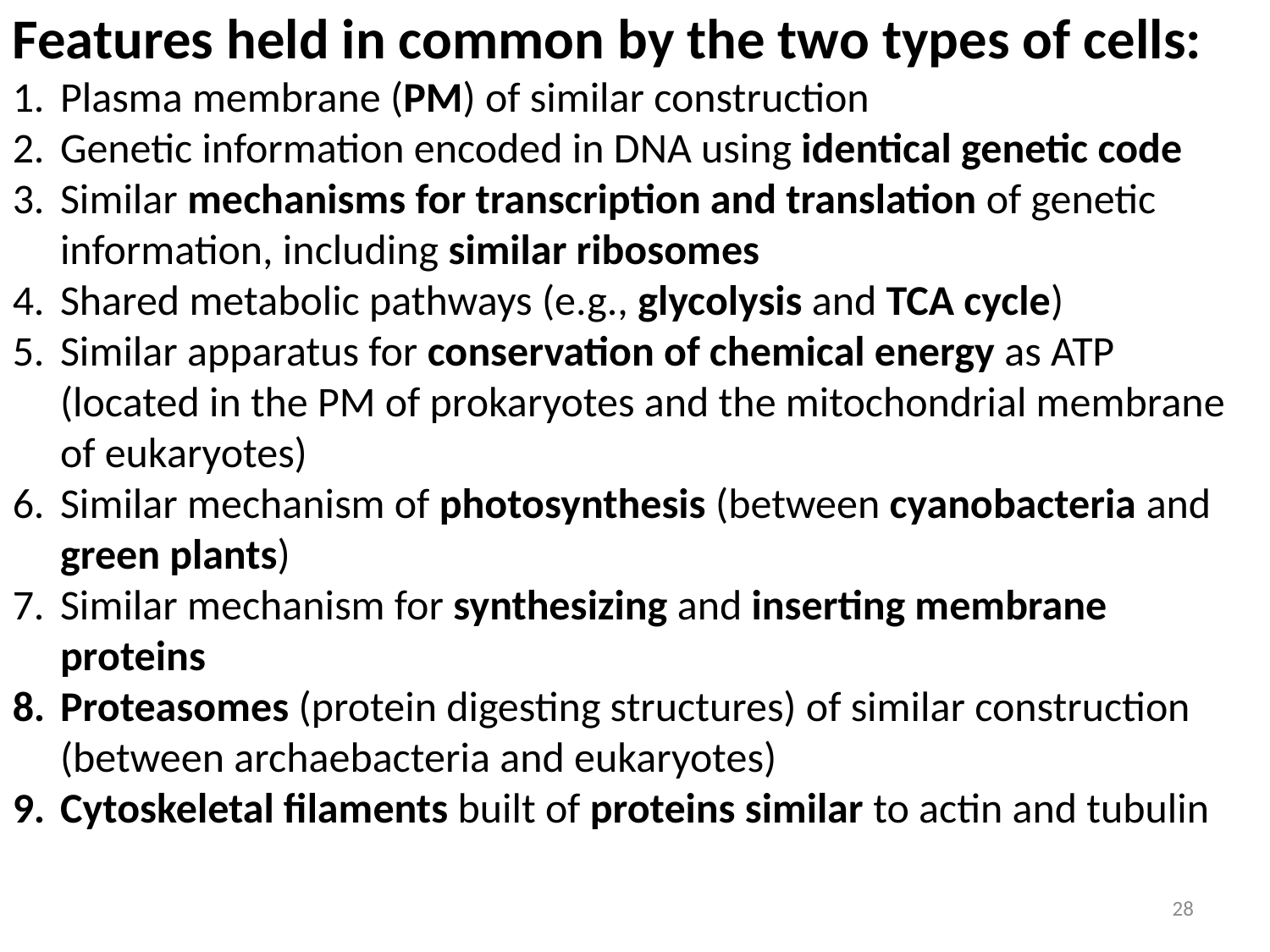

Features held in common by the two types of cells:
Plasma membrane (PM) of similar construction
Genetic information encoded in DNA using identical genetic code
Similar mechanisms for transcription and translation of genetic information, including similar ribosomes
Shared metabolic pathways (e.g., glycolysis and TCA cycle)
Similar apparatus for conservation of chemical energy as ATP (located in the PM of prokaryotes and the mitochondrial membrane of eukaryotes)
Similar mechanism of photosynthesis (between cyanobacteria and green plants)
Similar mechanism for synthesizing and inserting membrane proteins
Proteasomes (protein digesting structures) of similar construction (between archaebacteria and eukaryotes)
Cytoskeletal filaments built of proteins similar to actin and tubulin
28